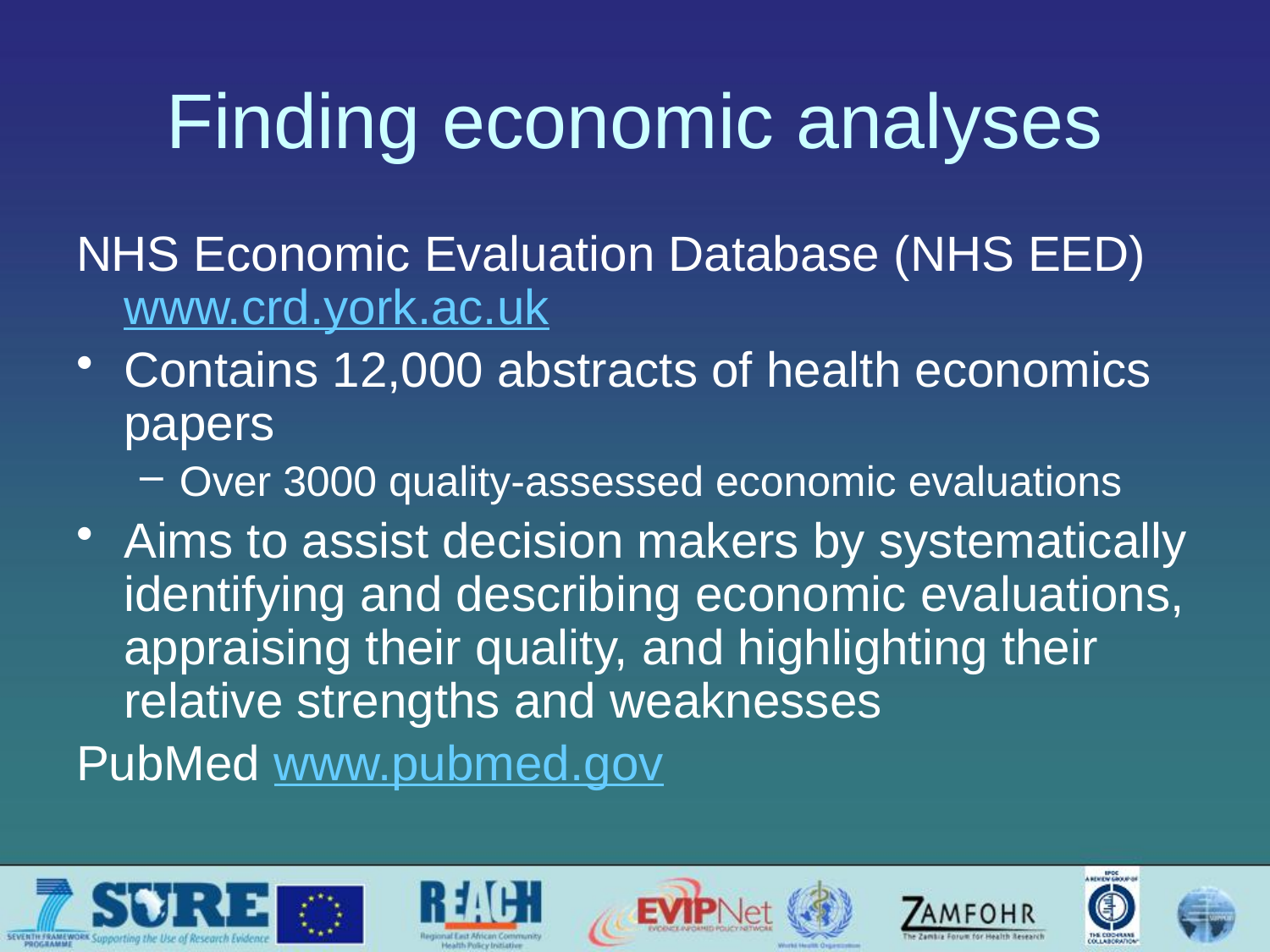

# Finding economic analyses
NHS Economic Evaluation Database (NHS EED) www.crd.york.ac.uk
Contains 12,000 abstracts of health economics papers
Over 3000 quality-assessed economic evaluations
Aims to assist decision makers by systematically identifying and describing economic evaluations, appraising their quality, and highlighting their relative strengths and weaknesses
PubMed www.pubmed.gov